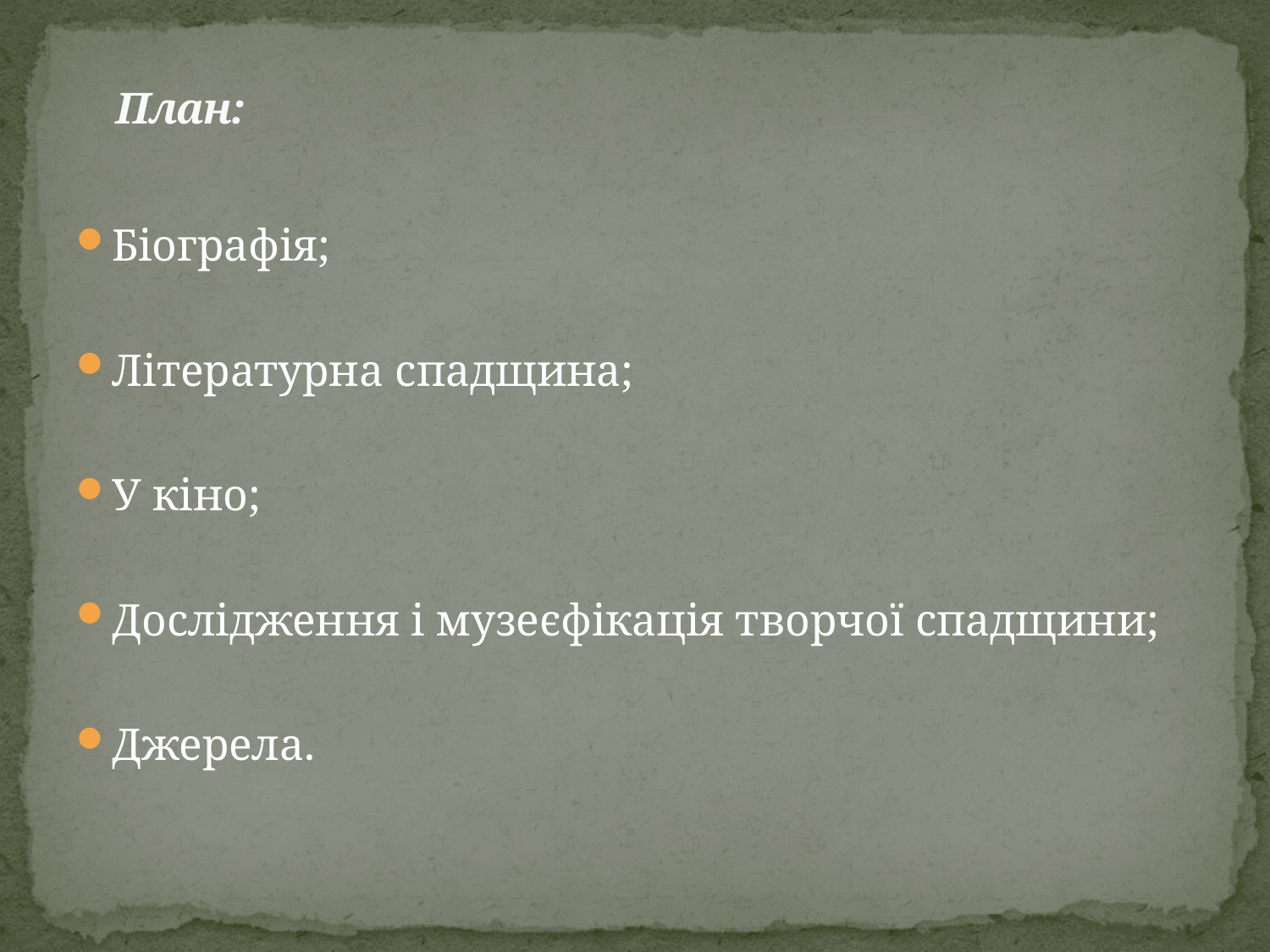

# План:
Біографія;

Літературна спадщина;

У кіно;

Дослідження і музеєфікація творчої спадщини;

Джерела.